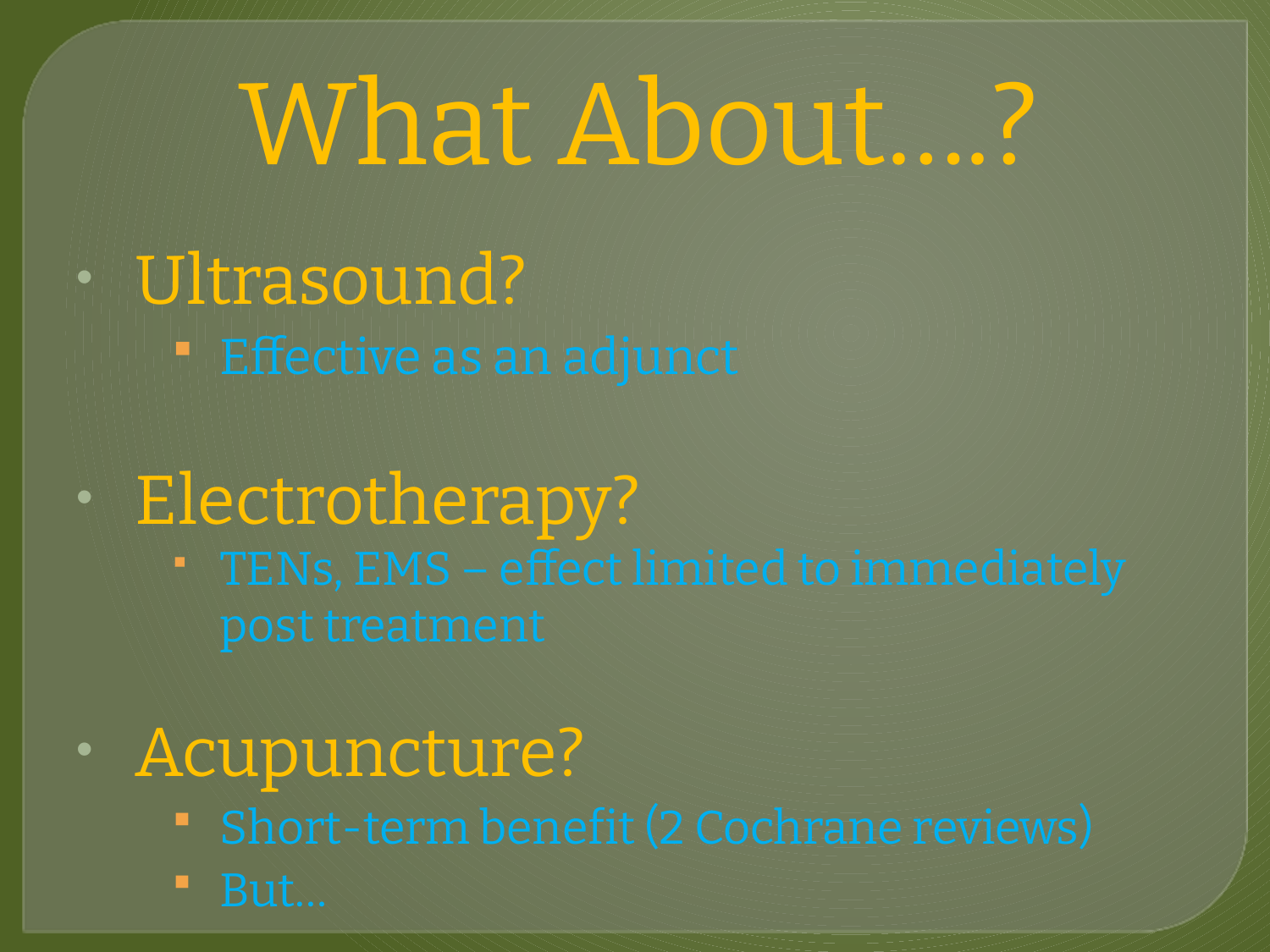

# What About….?
Ultrasound?
Effective as an adjunct

Electrotherapy?
TENs, EMS – effect limited to immediately post treatment

Acupuncture?
Short-term benefit (2 Cochrane reviews)
But…